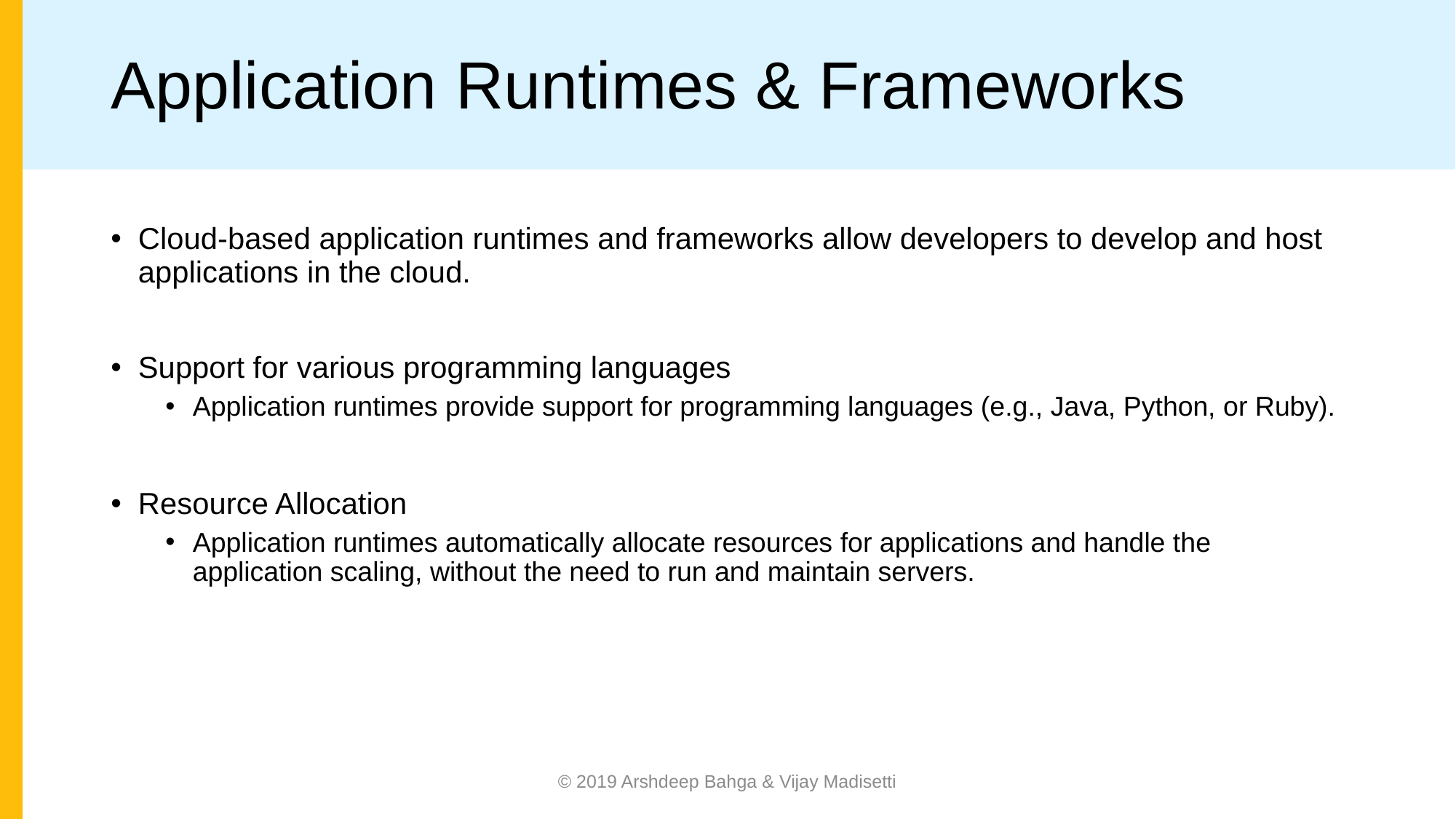

# Application Runtimes & Frameworks
Cloud-based application runtimes and frameworks allow developers to develop and host applications in the cloud.

Support for various programming languages
Application runtimes provide support for programming languages (e.g., Java, Python, or Ruby).

Resource Allocation
Application runtimes automatically allocate resources for applications and handle the application scaling, without the need to run and maintain servers.
© 2019 Arshdeep Bahga & Vijay Madisetti